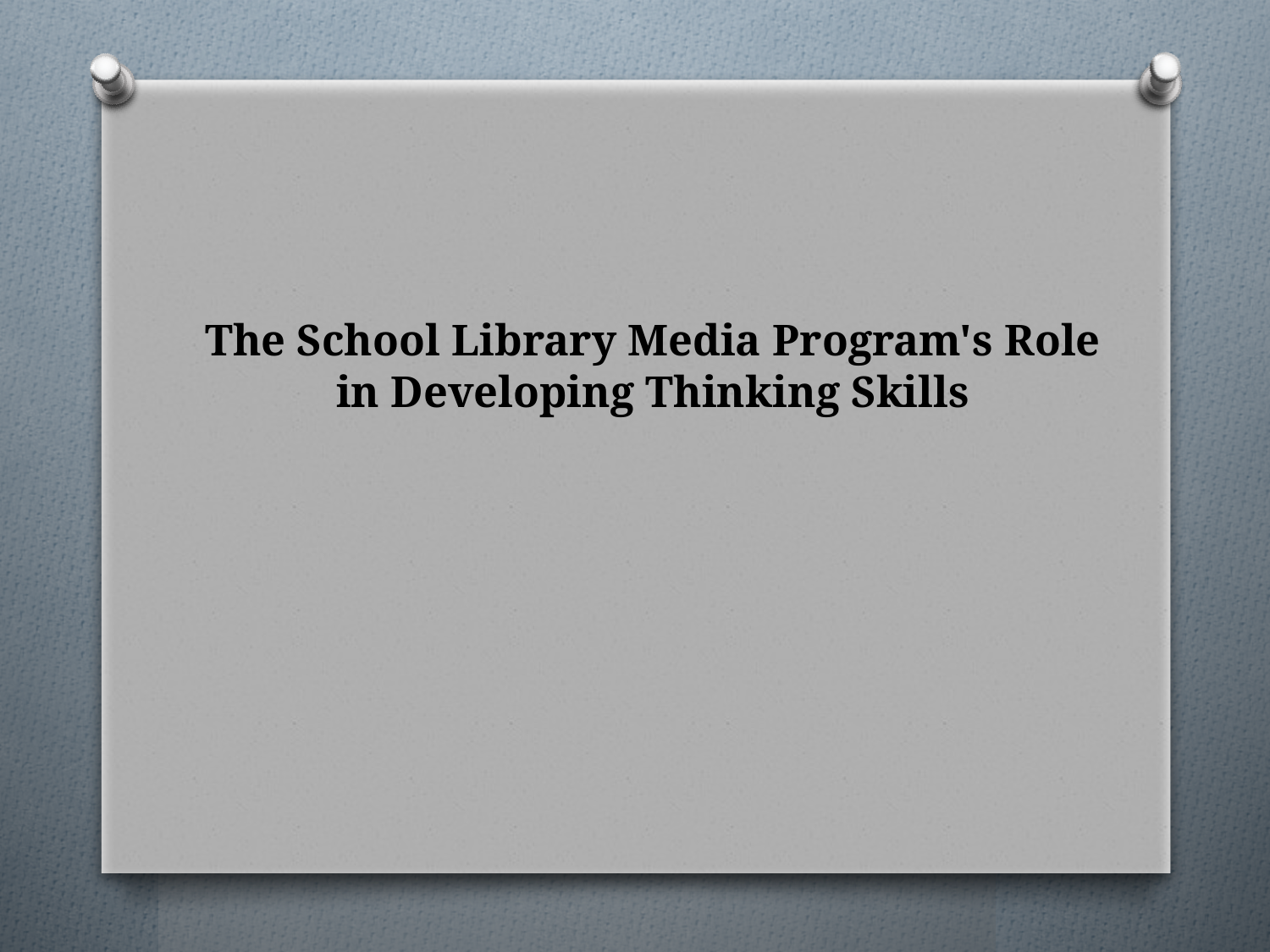

# The School Library Media Program's Role in Developing Thinking Skills